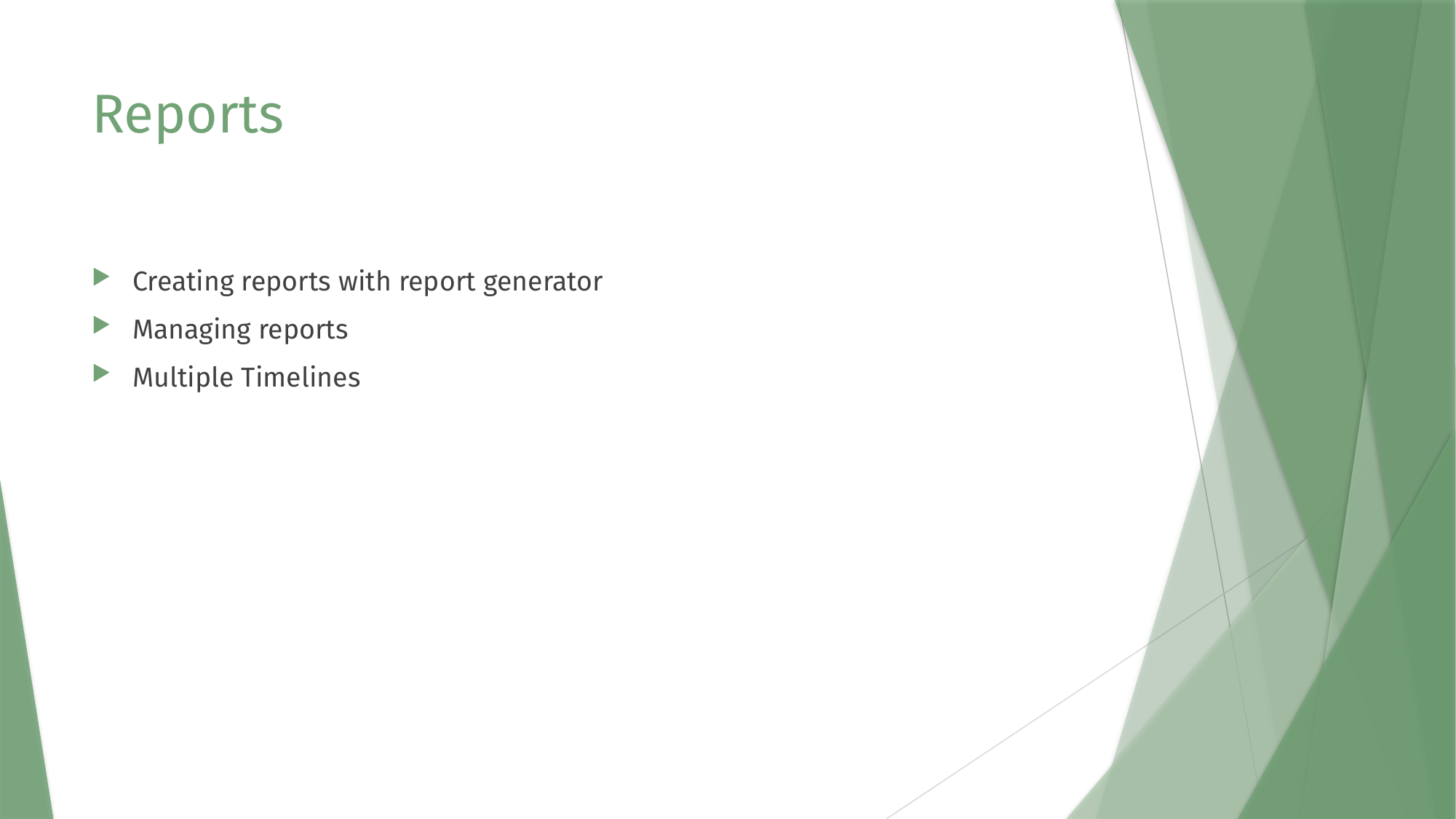

# Reports
Creating reports with report generator
Managing reports
Multiple Timelines